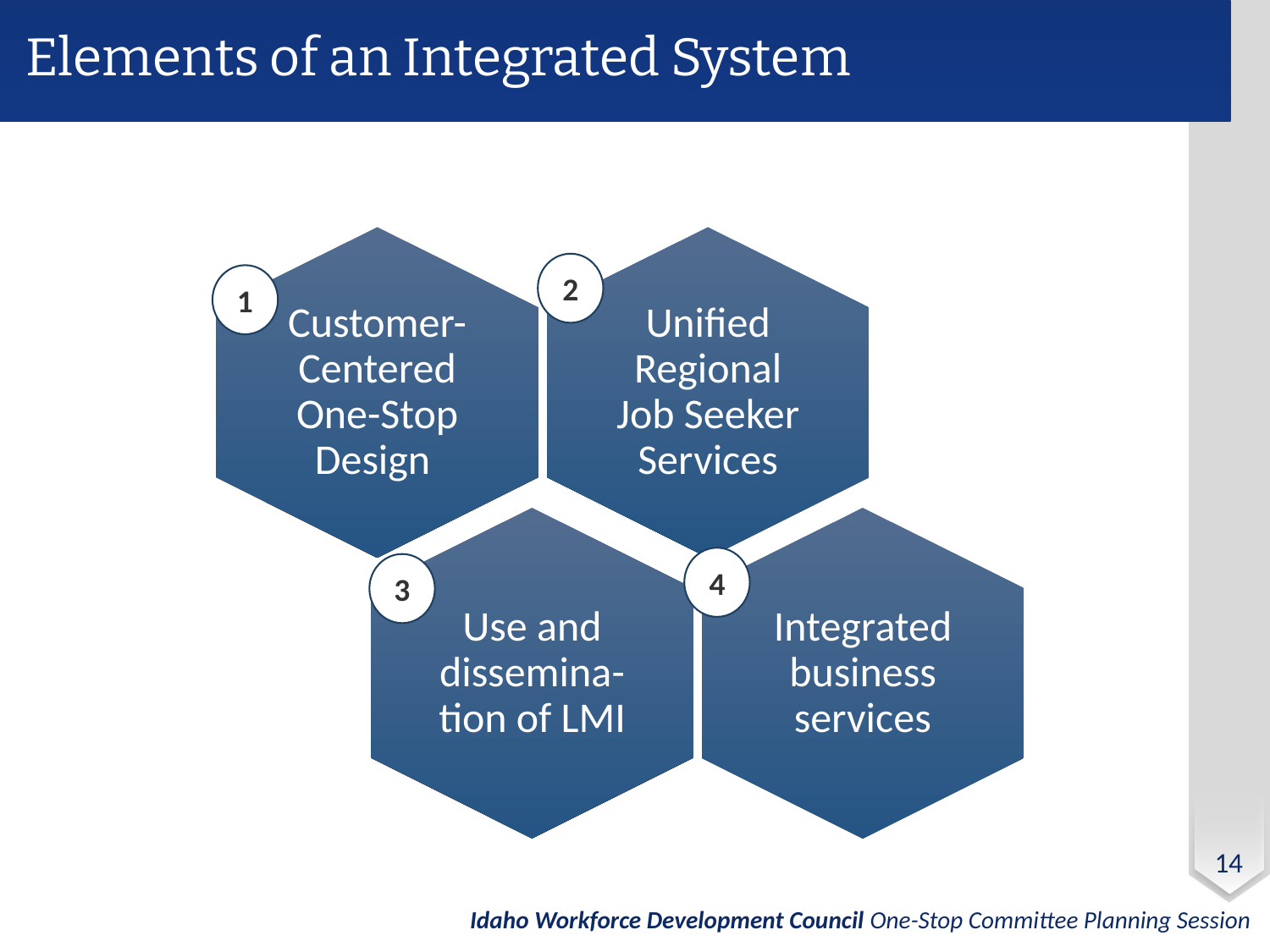

# Elements of an Integrated System
Unified Regional Job Seeker Services
Customer-Centered One-Stop Design
Use and dissemina-tion of LMI
Integrated business services
2
1
4
3
14